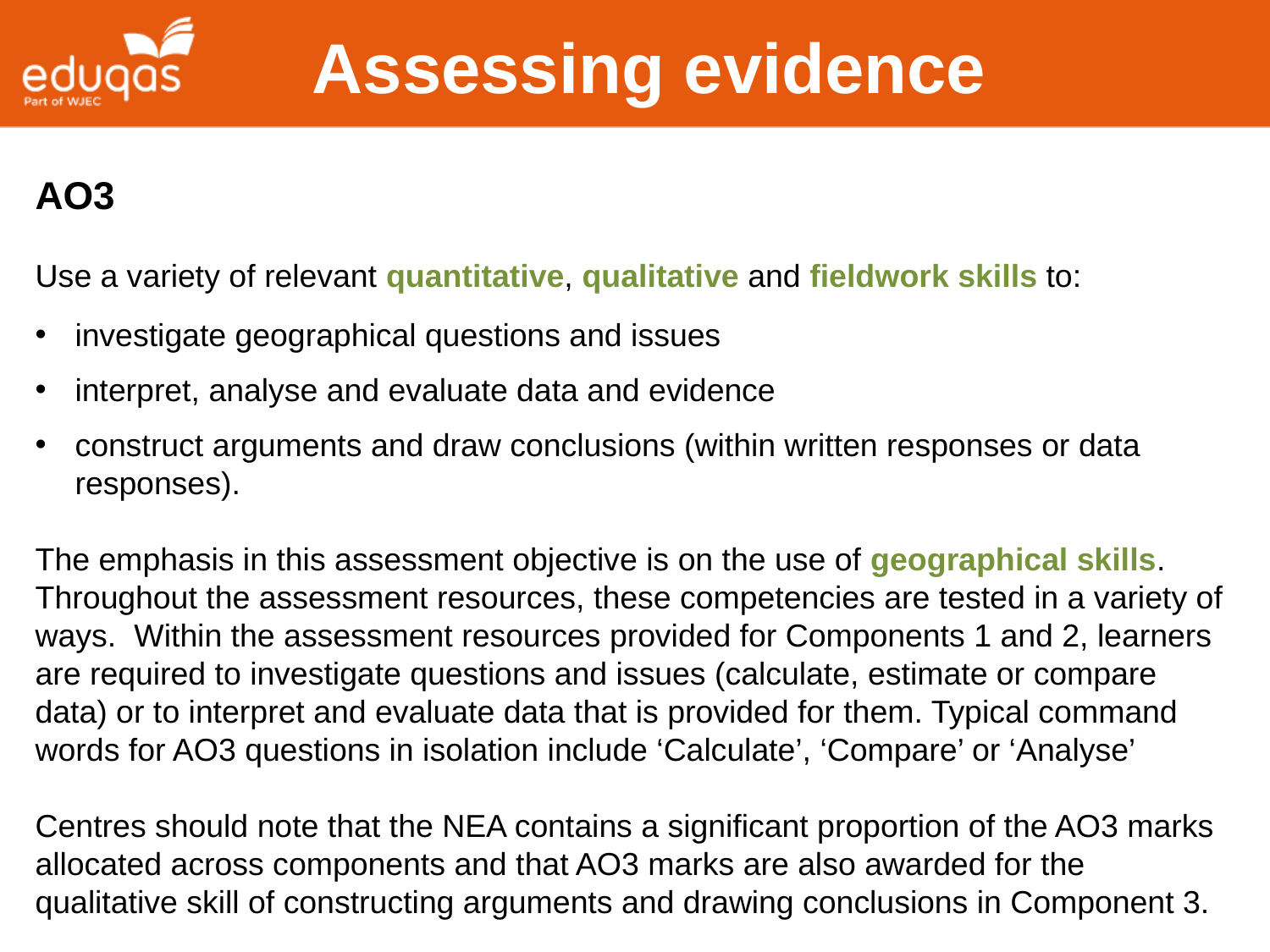

Assessing evidence
AO3

Use a variety of relevant quantitative, qualitative and fieldwork skills to:

investigate geographical questions and issues

interpret, analyse and evaluate data and evidence

construct arguments and draw conclusions (within written responses or data responses).

The emphasis in this assessment objective is on the use of geographical skills. Throughout the assessment resources, these competencies are tested in a variety of ways.  Within the assessment resources provided for Components 1 and 2, learners  are required to investigate questions and issues (calculate, estimate or compare data) or to interpret and evaluate data that is provided for them. Typical command words for AO3 questions in isolation include ‘Calculate’, ‘Compare’ or ‘Analyse’

Centres should note that the NEA contains a significant proportion of the AO3 marks allocated across components and that AO3 marks are also awarded for the qualitative skill of constructing arguments and drawing conclusions in Component 3.